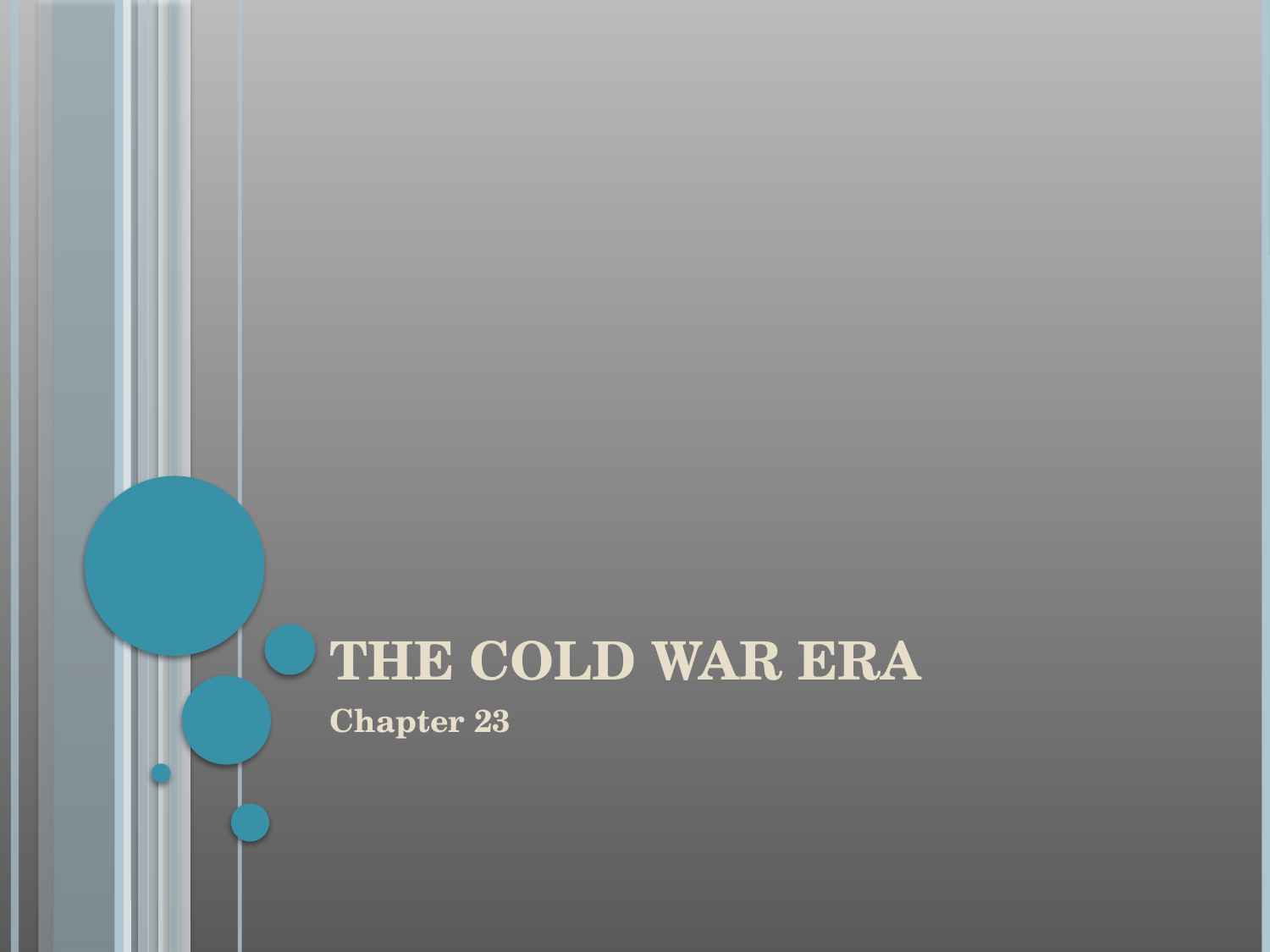

# The Cold War Era
Chapter 23